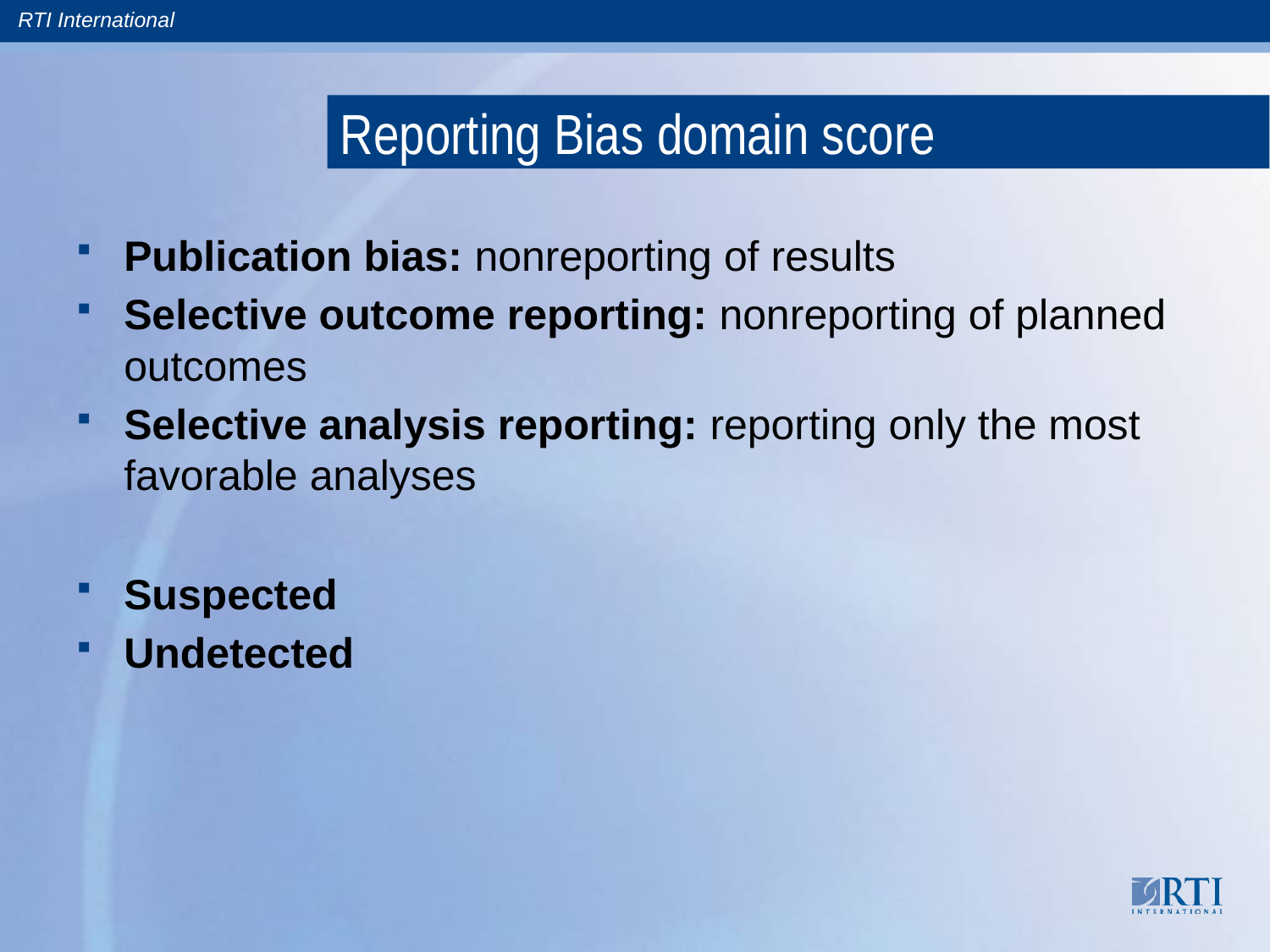

# Reporting Bias domain score
Publication bias: nonreporting of results
Selective outcome reporting: nonreporting of planned outcomes
Selective analysis reporting: reporting only the most favorable analyses

Suspected
Undetected